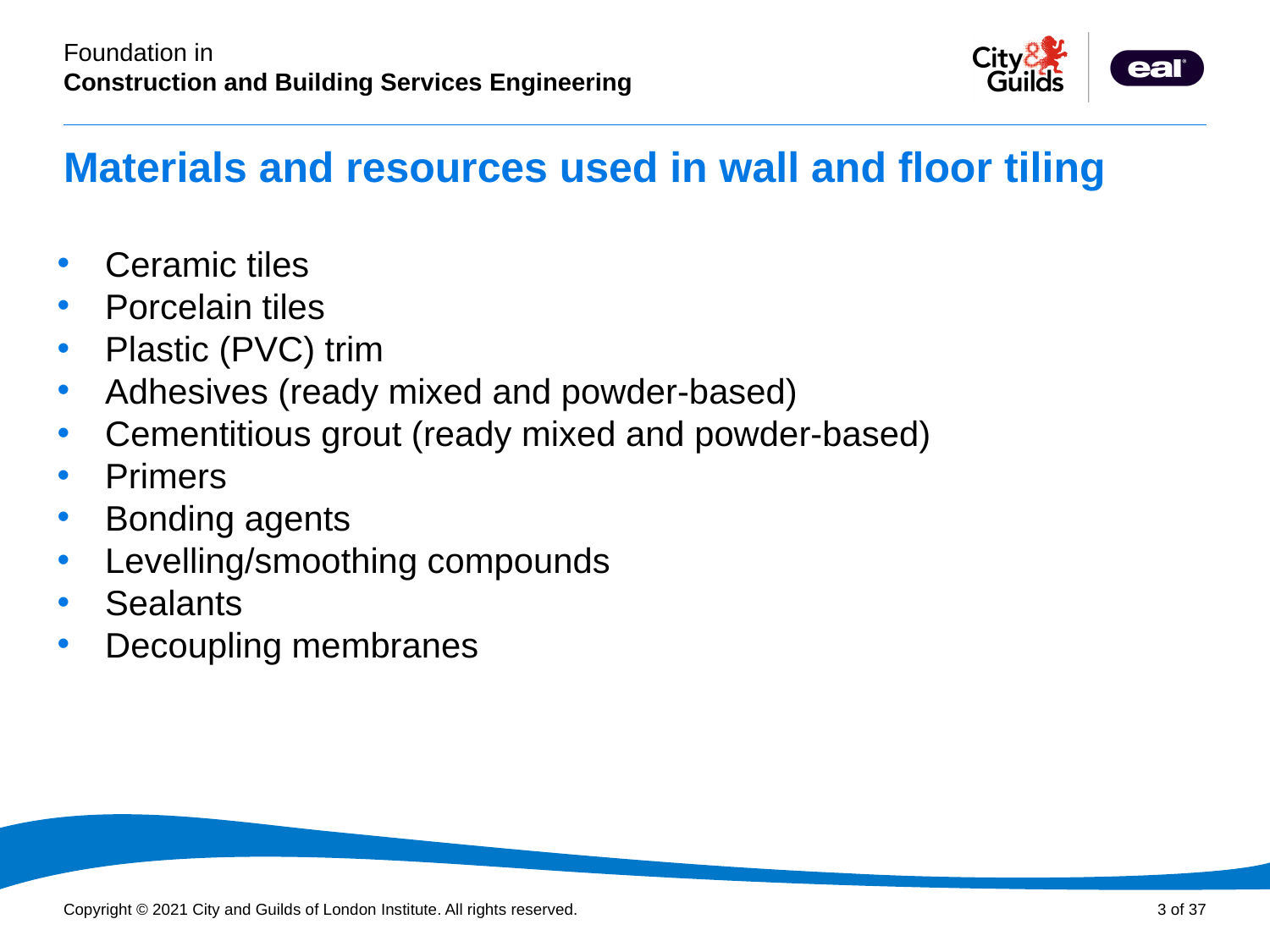

# Materials and resources used in wall and floor tiling

Ceramic tiles
Porcelain tiles
Plastic (PVC) trim
Adhesives (ready mixed and powder-based)
Cementitious grout (ready mixed and powder-based)
Primers
Bonding agents
Levelling/smoothing compounds
Sealants
Decoupling membranes